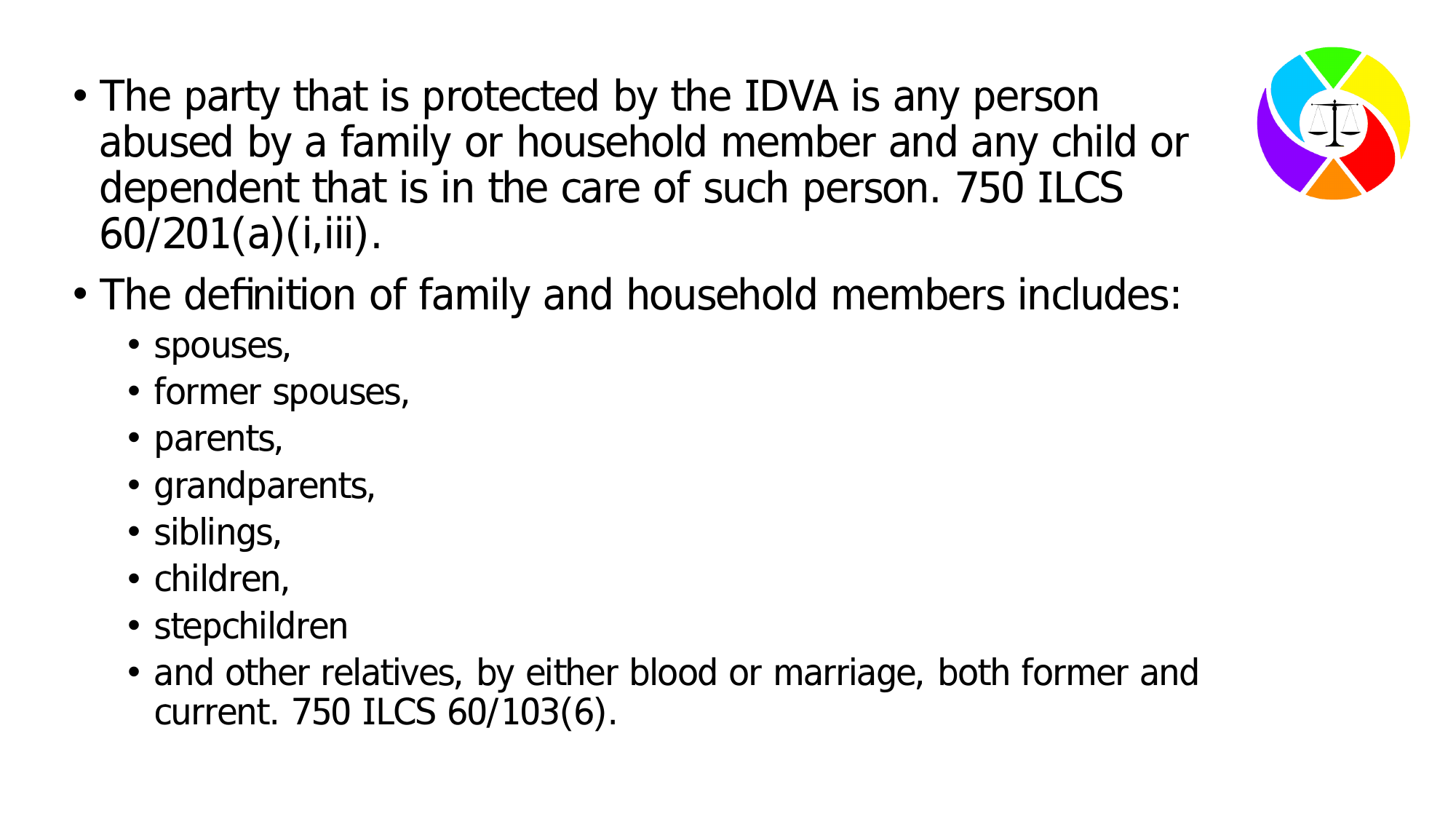

The party that is protected by the IDVA is any person abused by a family or household member and any child or dependent that is in the care of such person. 750 ILCS 60/201(a)(i,iii).
The definition of family and household members includes:
spouses,
former spouses,
parents,
grandparents,
siblings,
children,
stepchildren
and other relatives, by either blood or marriage, both former and current. 750 ILCS 60/103(6).